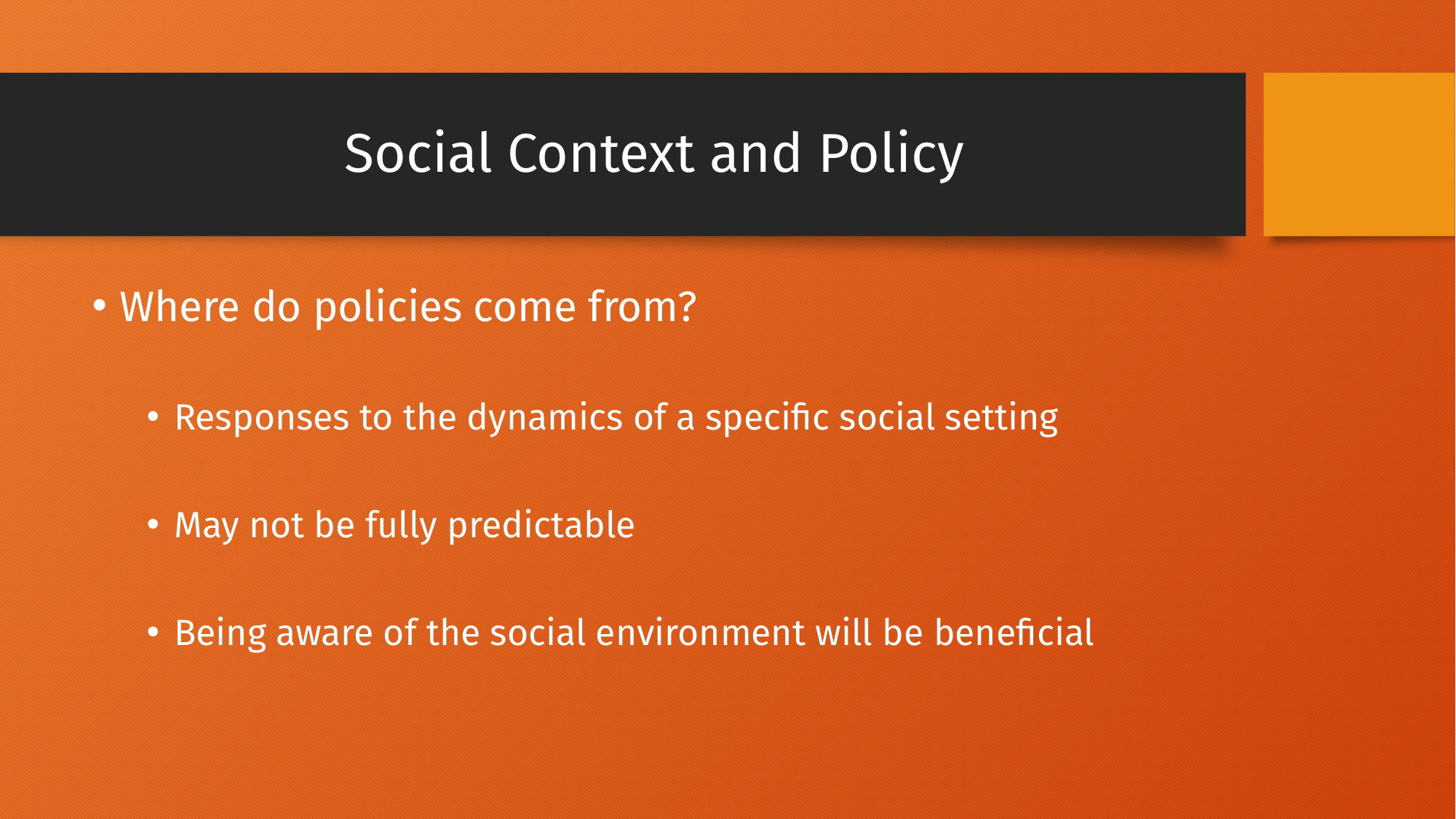

# Social Context and Policy
Where do policies come from?

Responses to the dynamics of a specific social setting

May not be fully predictable

Being aware of the social environment will be beneficial